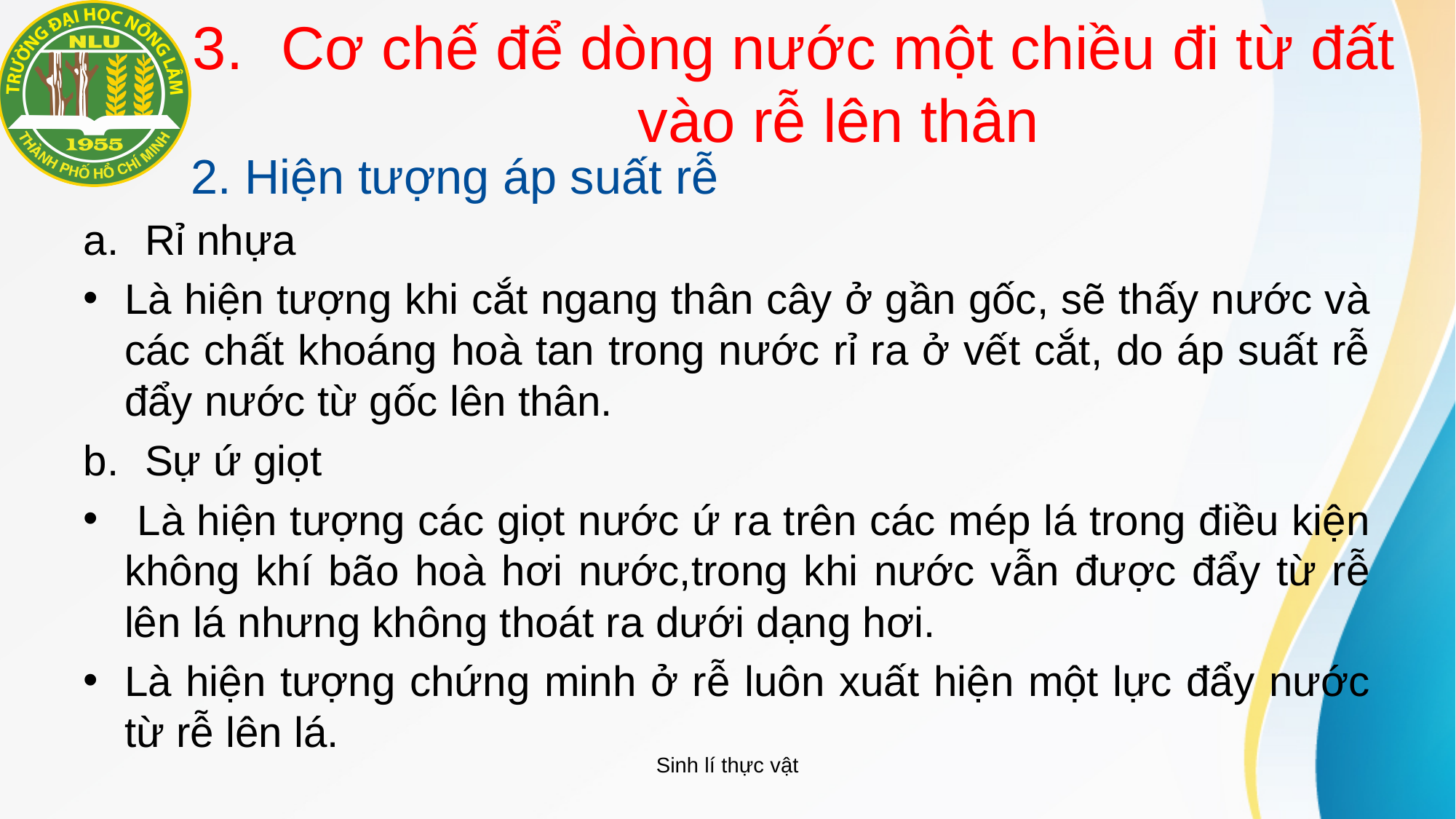

# Cơ chế để dòng nước một chiều đi từ đất vào rễ lên thân
        2. Hiện tượng áp suất rễ
Rỉ nhựa
Là hiện tượng khi cắt ngang thân cây ở gần gốc, sẽ thấy nước và các chất khoáng hoà tan trong nước rỉ ra ở vết cắt, do áp suất rễ đẩy nước từ gốc lên thân.
Sự ứ giọt
 Là hiện tượng các giọt nước ứ ra trên các mép lá trong điều kiện không khí bão hoà hơi nước,trong khi nước vẫn được đẩy từ rễ lên lá nhưng không thoát ra dưới dạng hơi.
Là hiện tượng chứng minh ở rễ luôn xuất hiện một lực đẩy nước từ rễ lên lá.

Sinh lí thực vật
14